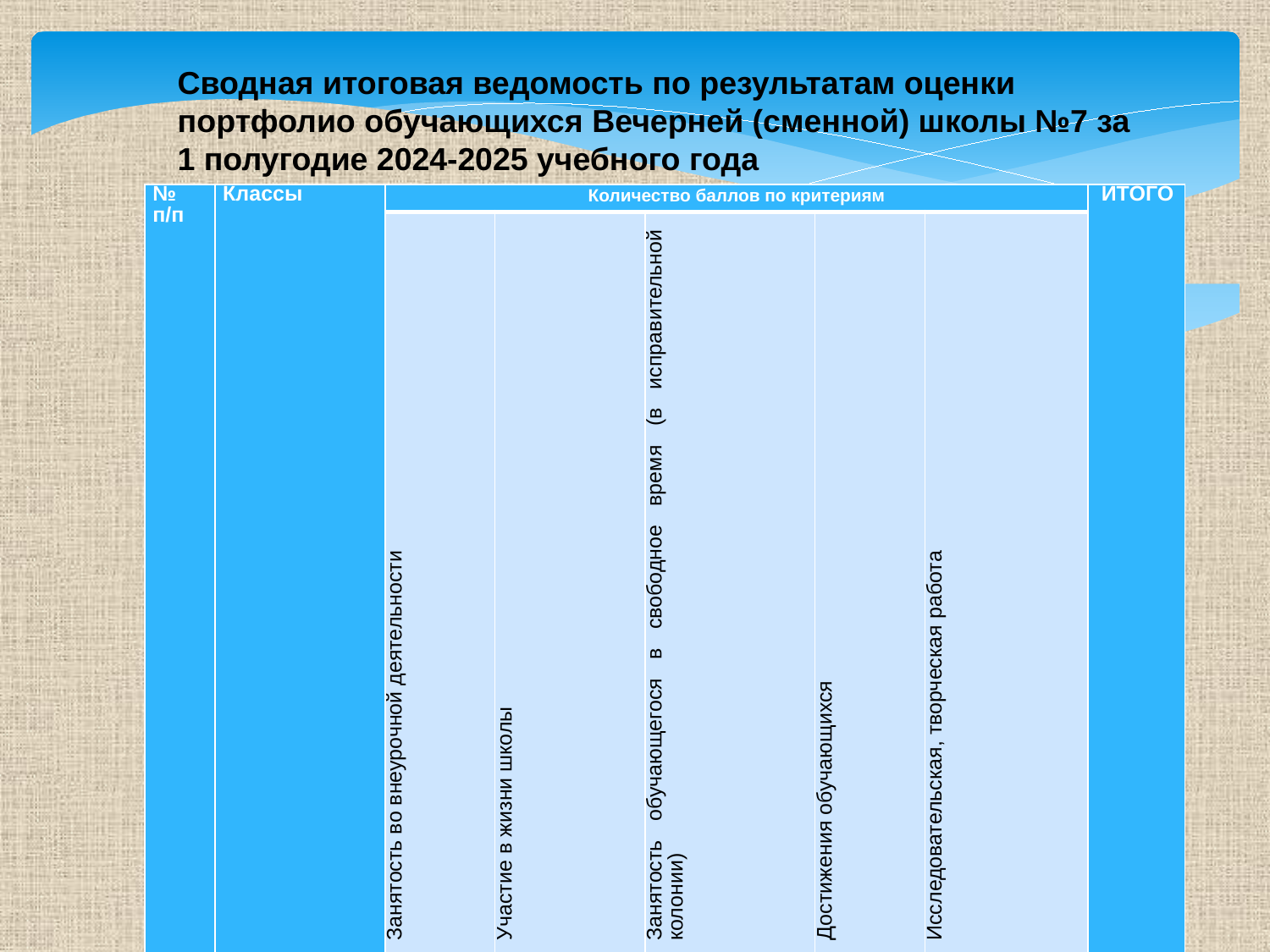

Сводная итоговая ведомость по результатам оценки портфолио обучающихся Вечерней (сменной) школы №7 за 1 полугодие 2024-2025 учебного года
| № п/п | Классы | Количество баллов по критериям |  |  |  |  | ИТОГО |
| --- | --- | --- | --- | --- | --- | --- | --- |
|  |  | Занятость во внеурочной деятельности | Участие в жизни школы | Занятость обучающегося в свободное время (в исправительной колонии) | Достижения обучающихся | Исследовательская, творческая работа |  |
|  | 10А ФКУ ИК-9 | Б | Б | Б | Б | Б | Б |
|  | 10А ФКУ ИК-3 | Б | ПН | Б | ПН | Б | Б |
|  | 10Б ФКУ ИК-9 | Б | Б | Б | Б | Б | Б |
|  | 10Б ФКУ ИК-3 | Б | Б | Б | ПН | Б | Б |
|  | 10Г ФКУ ИК-10 | Б | Б | Б | Б | Б | Б |
|  | 10Д ФКУ ИК-Т | Б | Б | Б | Б | Б | Б |
|  | 10К ФКУ КП-8 | Б | Б | ПВ | Б | Б | Б |
|  | 11А ФКУ ИК-9 | Б | Б | ПВ | Б | Б | Б |
|  | 11А ФКУ ИК-3 | Б | ПН | Б | Б | ПН | Б |
|  | 11Б ФКУ ИК-9 | Б | Б | Б | Б | Б | Б |
|  | 11Г ФКУ ИК-10 | Б | Б | Б | Б | Б | Б |
|  | 11Д ФКУ ИК-Т | Б | Б | ПН | Н | Б | Б |
|  | 12А ФКУ ИК-9 | Б | Б | Б | Б | Б | Б |
|  | 12Б ФКУ ИК-3 | Б | Б | Б | Б | Б | Б |
|  | 12Г ФКУ ИК-10 | Б | Б | Б | Б | Б | Б |
|  | 12К ФКУ КП-8 | Б | Б | Б | ПВ | Б | Б |
| Общий итог (средний балл) |  | Б | Б | Б | Б | Б | Б |